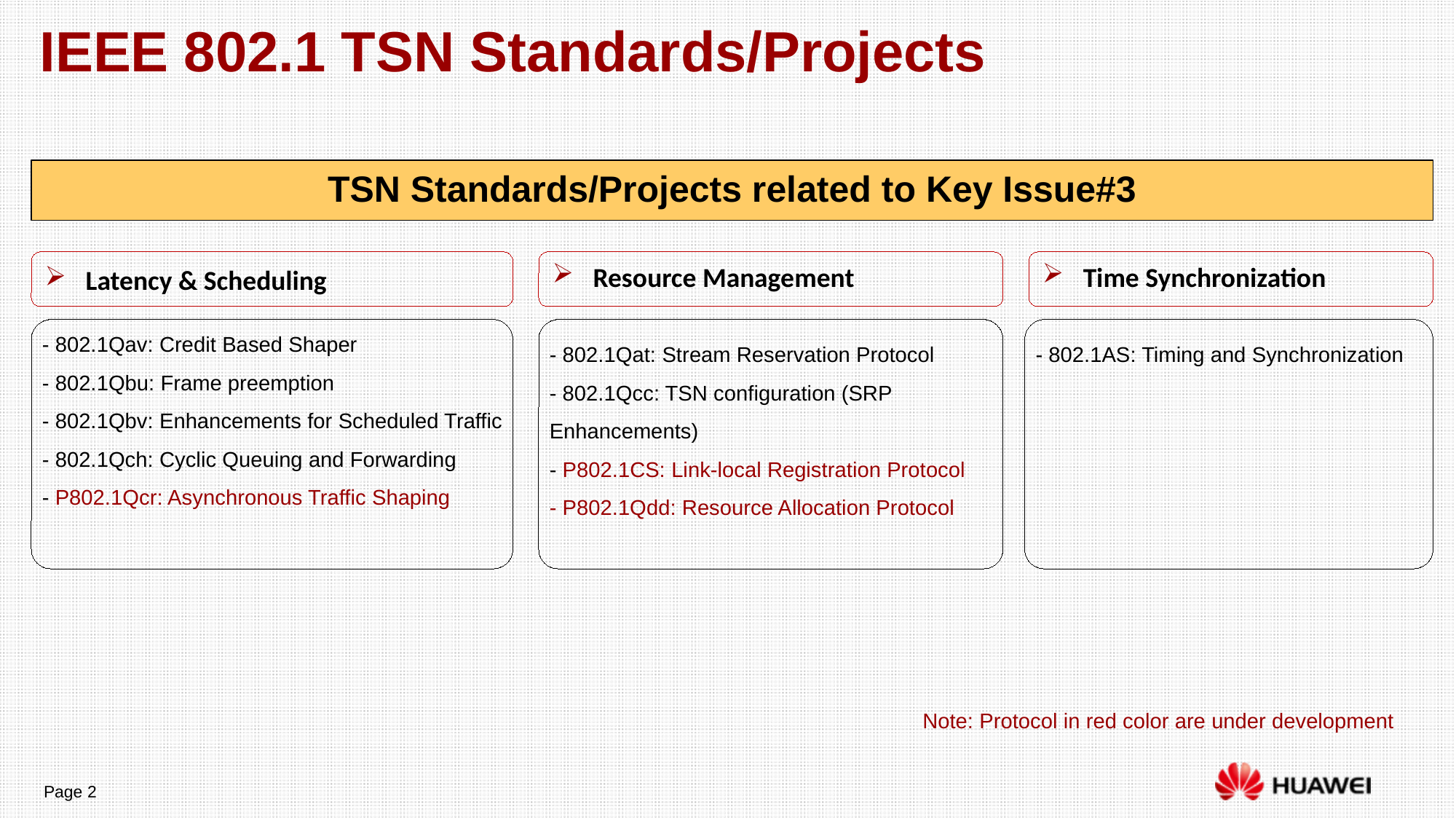

IEEE 802.1 TSN Standards/Projects
TSN Standards/Projects related to Key Issue#3
Latency & Scheduling
Resource Management
Time Synchronization

- 802.1Qav: Credit Based Shaper
- 802.1Qbu: Frame preemption
- 802.1Qbv: Enhancements for Scheduled Traffic
- 802.1Qch: Cyclic Queuing and Forwarding
- P802.1Qcr: Asynchronous Traffic Shaping

- 802.1Qat: Stream Reservation Protocol
- 802.1Qcc: TSN configuration (SRP Enhancements)
- P802.1CS: Link-local Registration Protocol
- P802.1Qdd: Resource Allocation Protocol

- 802.1AS: Timing and Synchronization

Note: Protocol in red color are under development